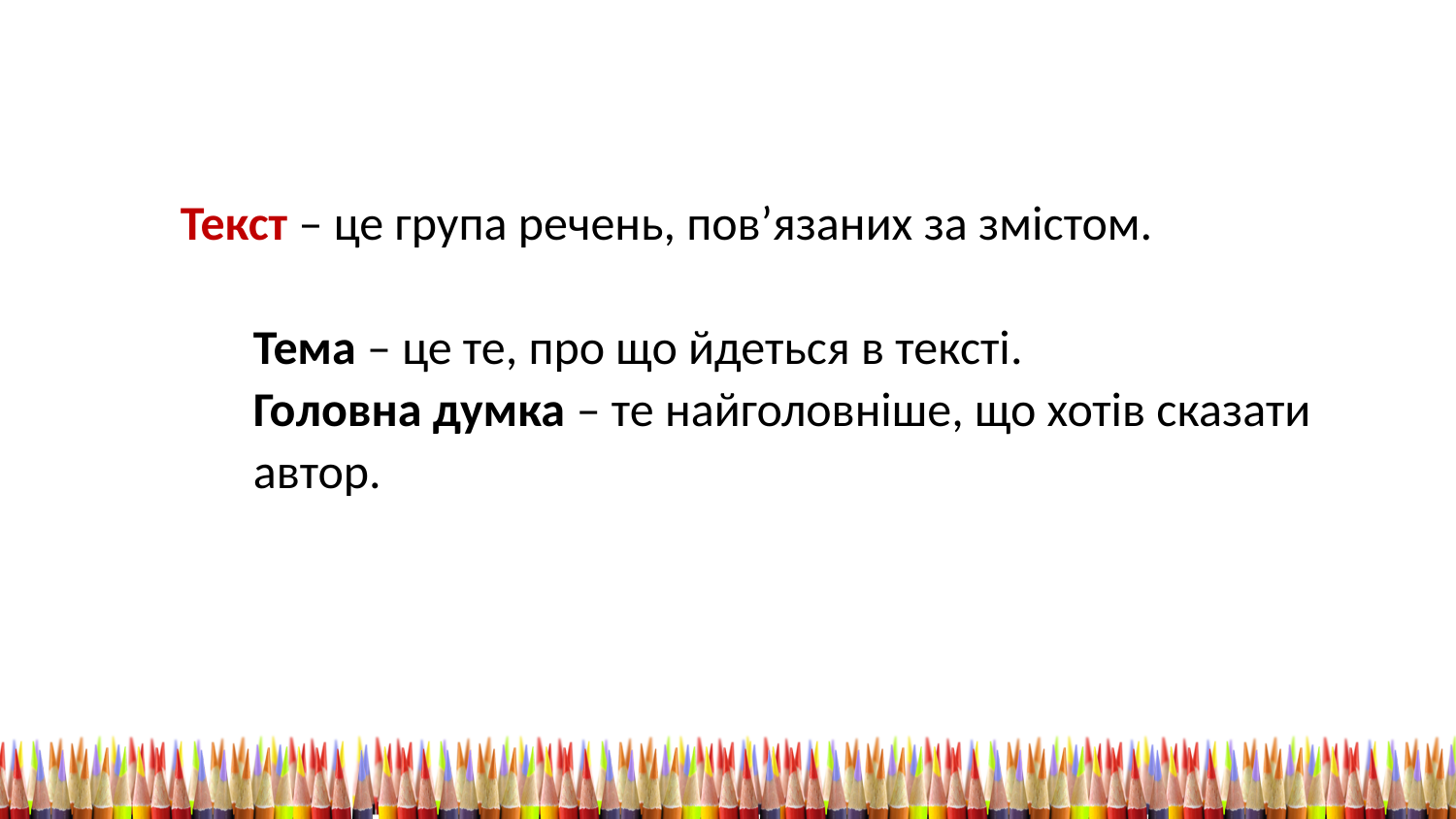

Текст – це група речень, пов’язаних за змістом.

Тема – це те, про що йдеться в тексті.
Головна думка – те найголовніше, що хотів сказати автор.